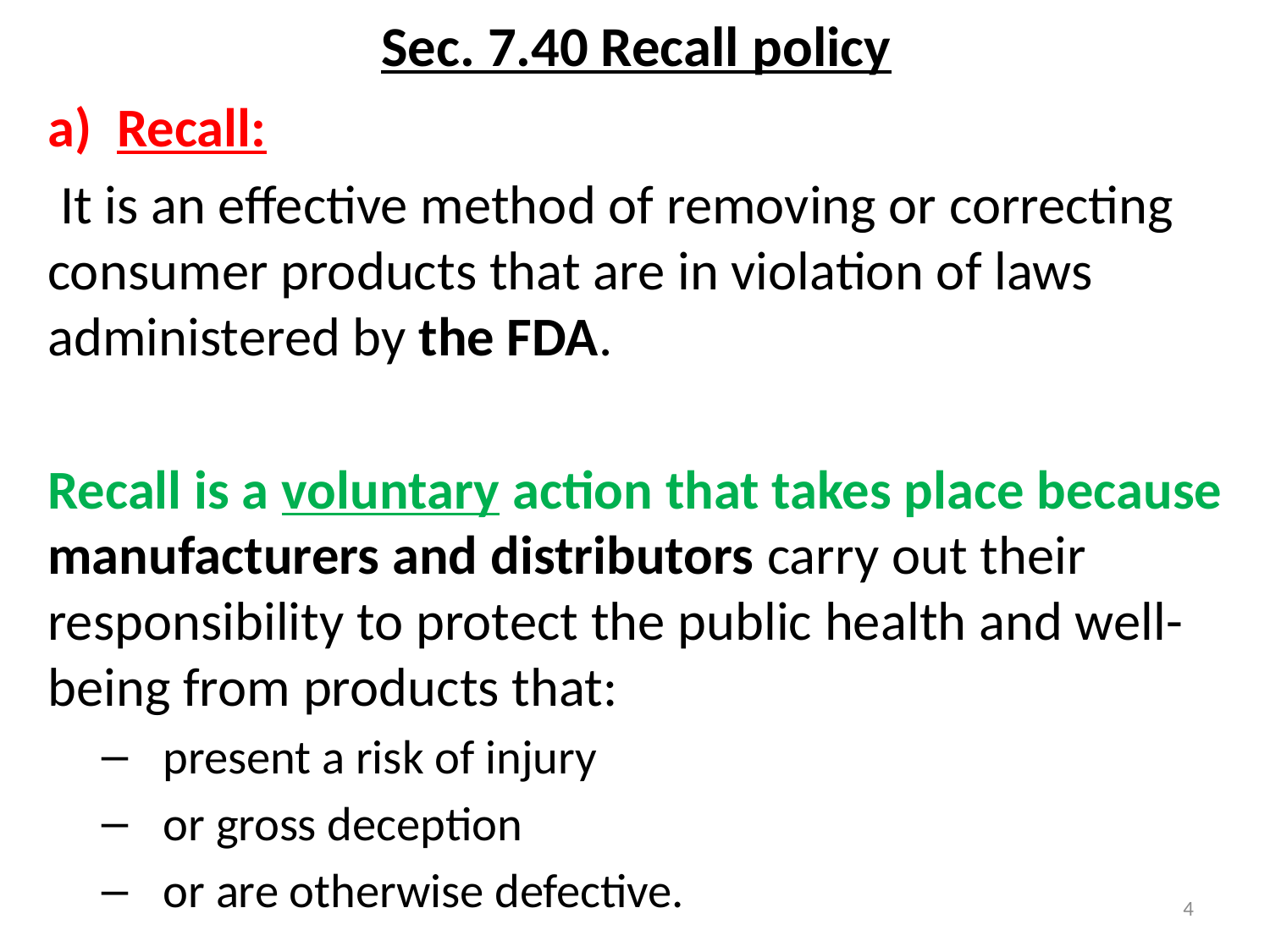

# Sec. 7.40 Recall policy
Recall:
 It is an effective method of removing or correcting consumer products that are in violation of laws administered by the FDA.

Recall is a voluntary action that takes place because manufacturers and distributors carry out their responsibility to protect the public health and well-being from products that:
present a risk of injury
or gross deception
or are otherwise defective.
4